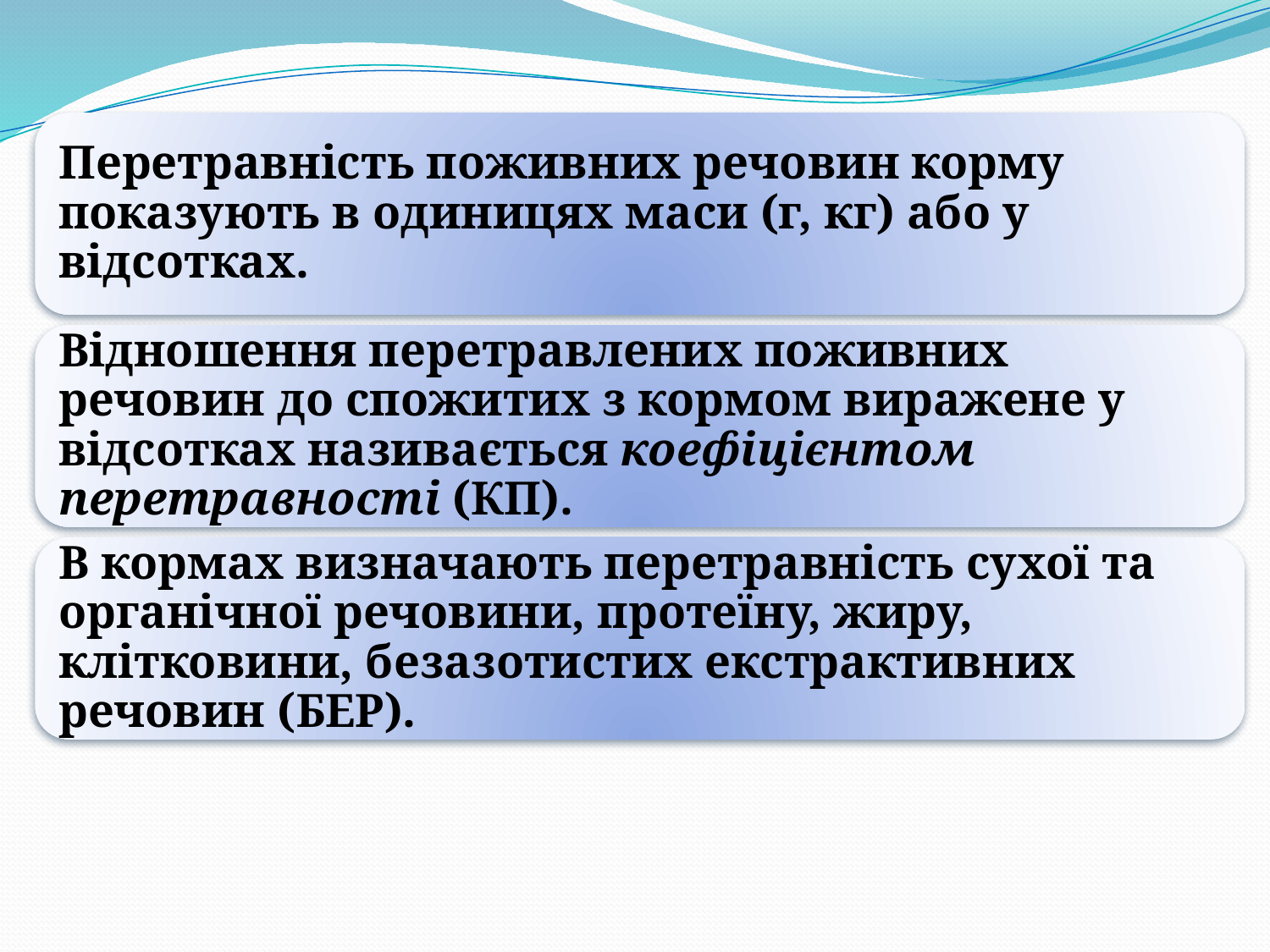

Перетравність поживних речовин корму показують в одиницях маси (г, кг) або у відсотках.
Відношення перетравлених поживних речовин до спожитих з кормом виражене у відсотках називається коефіцієнтом перетравності (КП).
В кормах визначають перетравність сухої та органічної речовини, протеїну, жиру, клітковини, безазотистих екстрактивних речовин (БЕР).